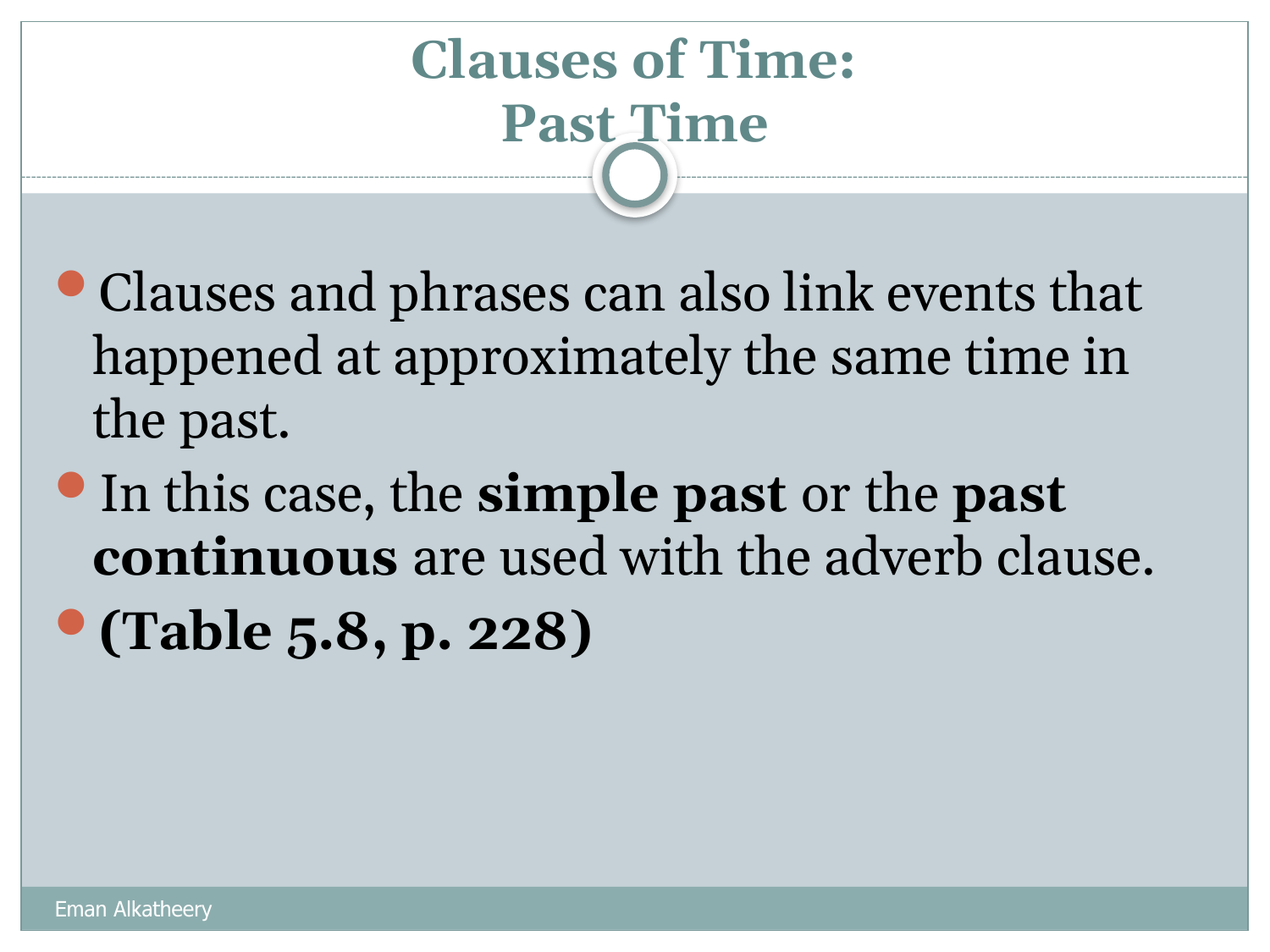

# Clauses of Time: Past Time
Clauses and phrases can also link events that happened at approximately the same time in the past.
In this case, the simple past or the past continuous are used with the adverb clause.
(Table 5.8, p. 228)

Eman Alkatheery